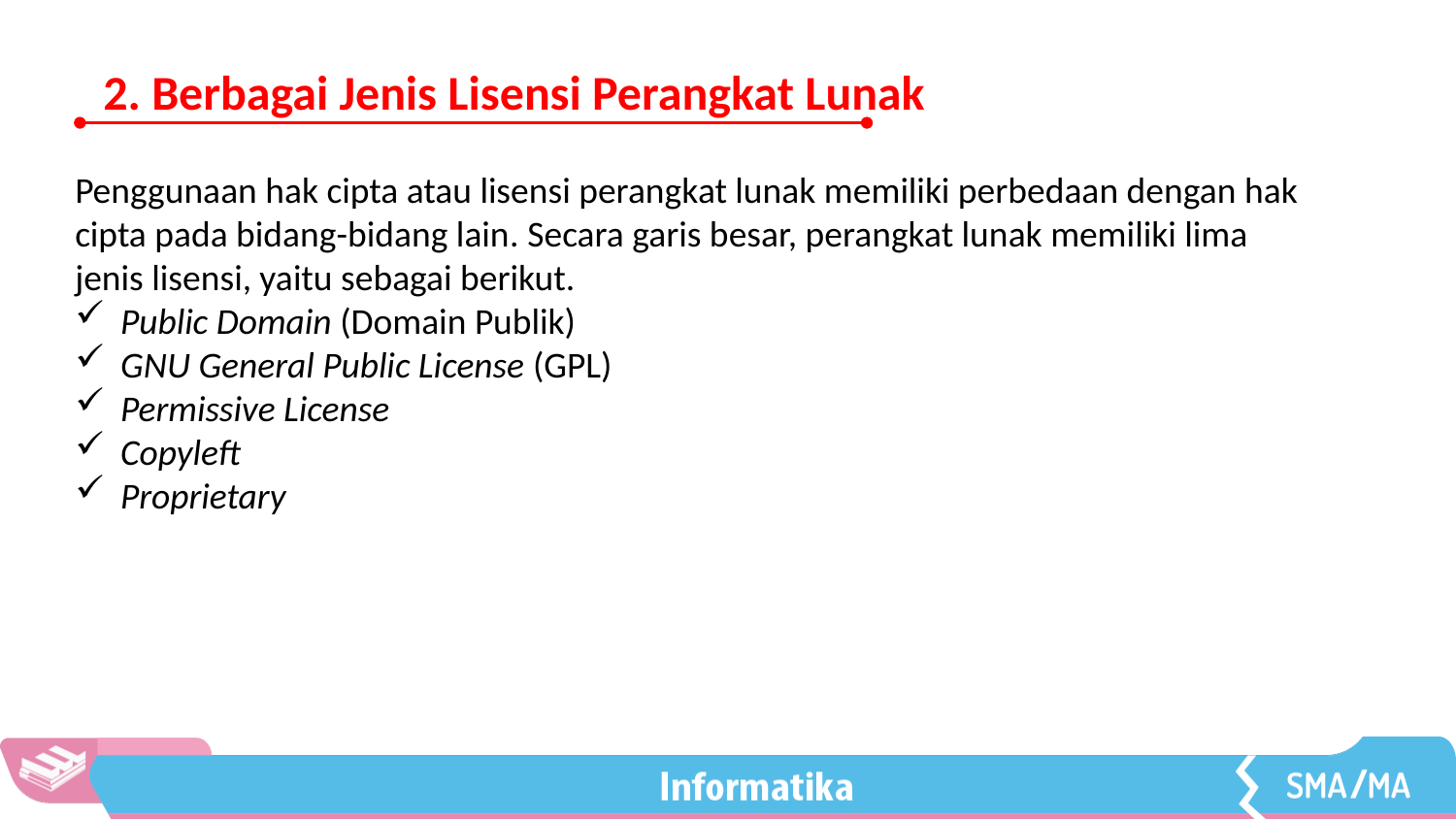

2. Berbagai Jenis Lisensi Perangkat Lunak

Penggunaan hak cipta atau lisensi perangkat lunak memiliki perbedaan dengan hak cipta pada bidang-bidang lain. Secara garis besar, perangkat lunak memiliki lima jenis lisensi, yaitu sebagai berikut.
Public Domain (Domain Publik)
GNU General Public License (GPL)
Permissive License
Copyleft
Proprietary